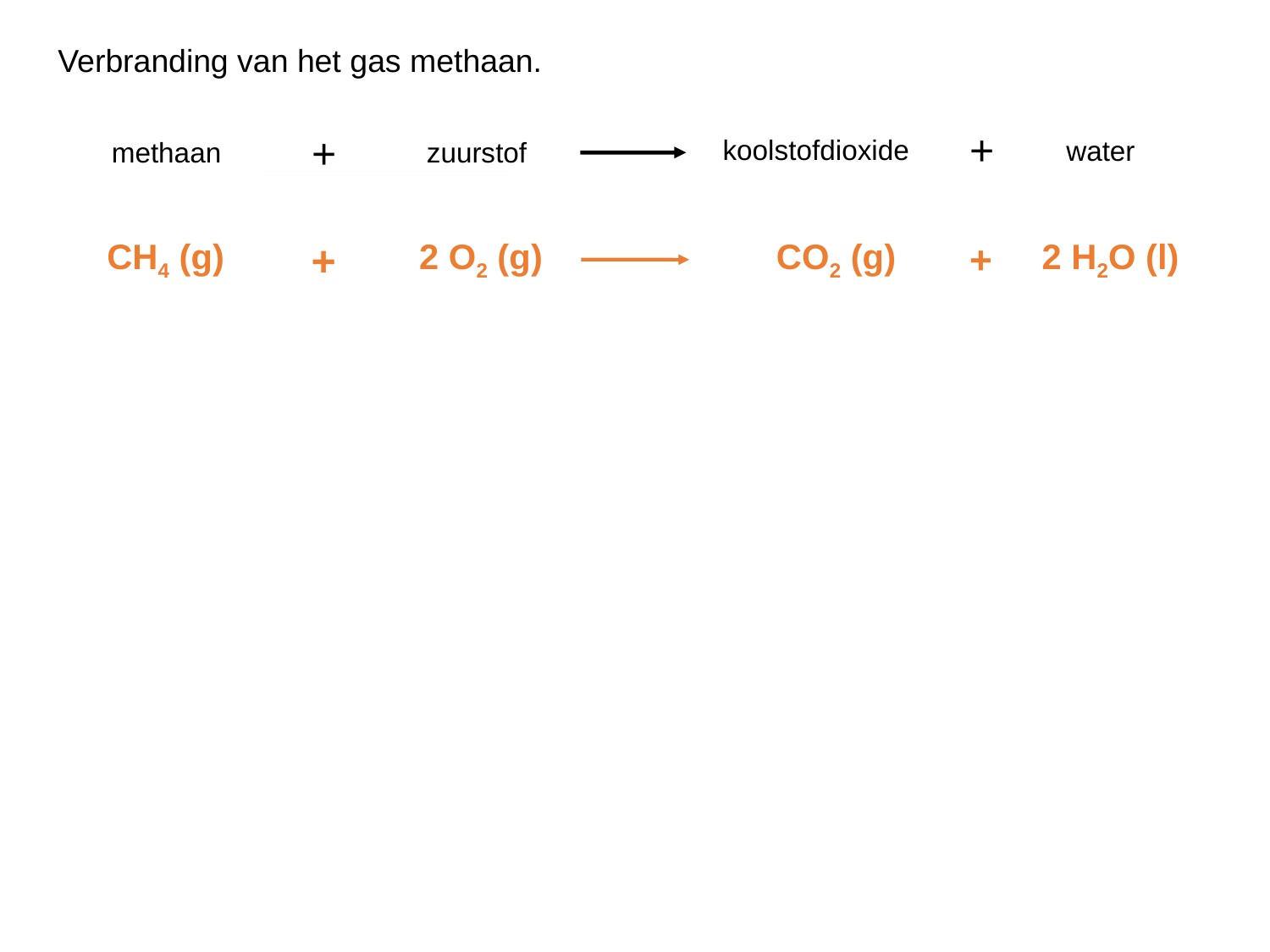

Verbranding van het gas methaan.
+
+
koolstofdioxide
water
methaan
zuurstof

   CH4 (g)                    2 O2 (g)                        CO2 (g)               2 H2O (l)
+
+